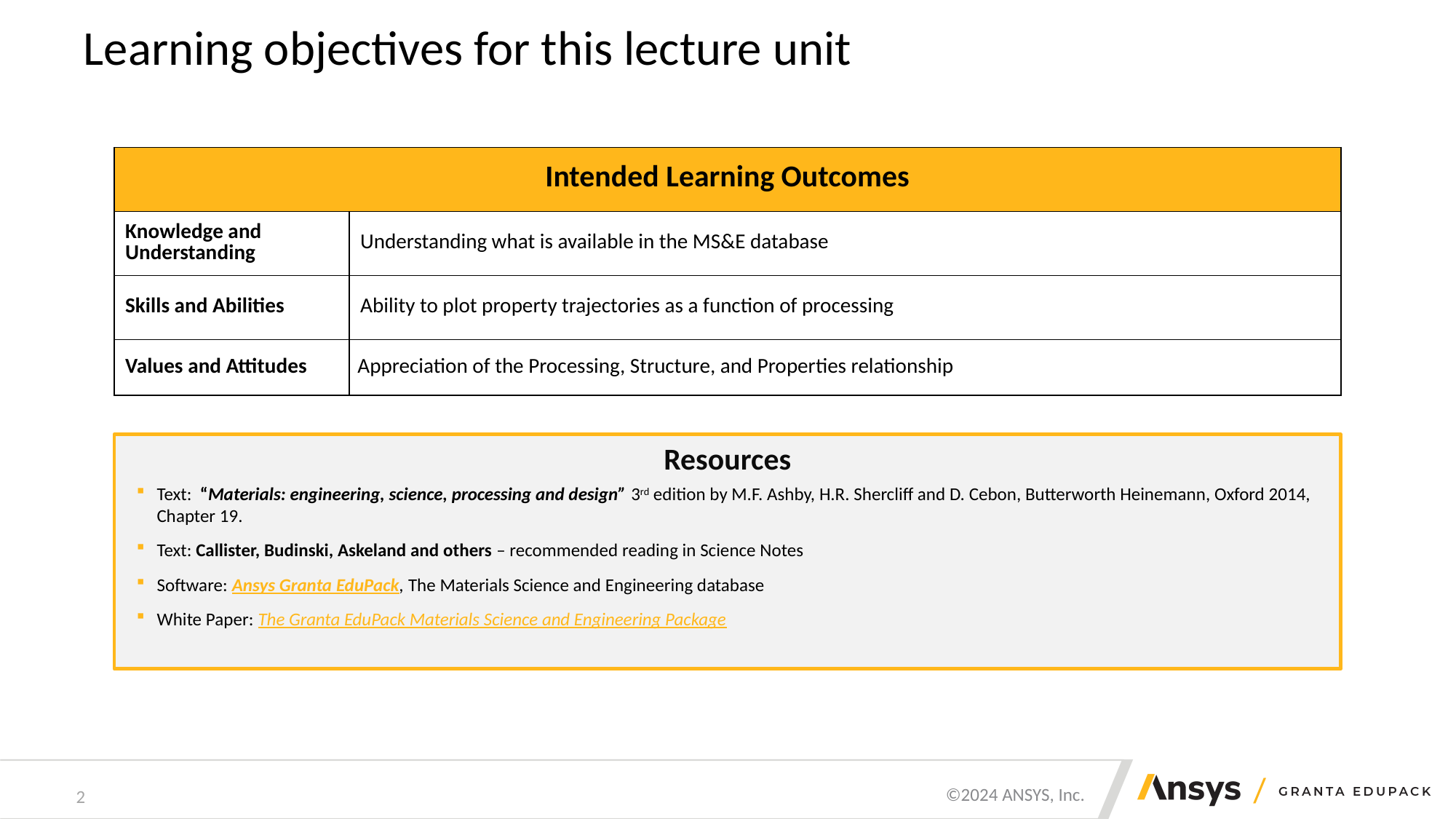

# Learning objectives for this lecture unit
| Intended Learning Outcomes |  |
| --- | --- |
| Knowledge and Understanding | Understanding what is available in the MS&E database |
| Skills and Abilities | Ability to plot property trajectories as a function of processing |
| Values and Attitudes | Appreciation of the Processing, Structure, and Properties relationship |
Resources
Text:  “Materials: engineering, science, processing and design” 3rd edition by M.F. Ashby, H.R. Shercliff and D. Cebon, Butterworth Heinemann, Oxford 2014, Chapter 19.

Text: Callister, Budinski, Askeland and others – recommended reading in Science Notes

Software: Ansys Granta EduPack, The Materials Science and Engineering database

White Paper: The Granta EduPack Materials Science and Engineering Package

2